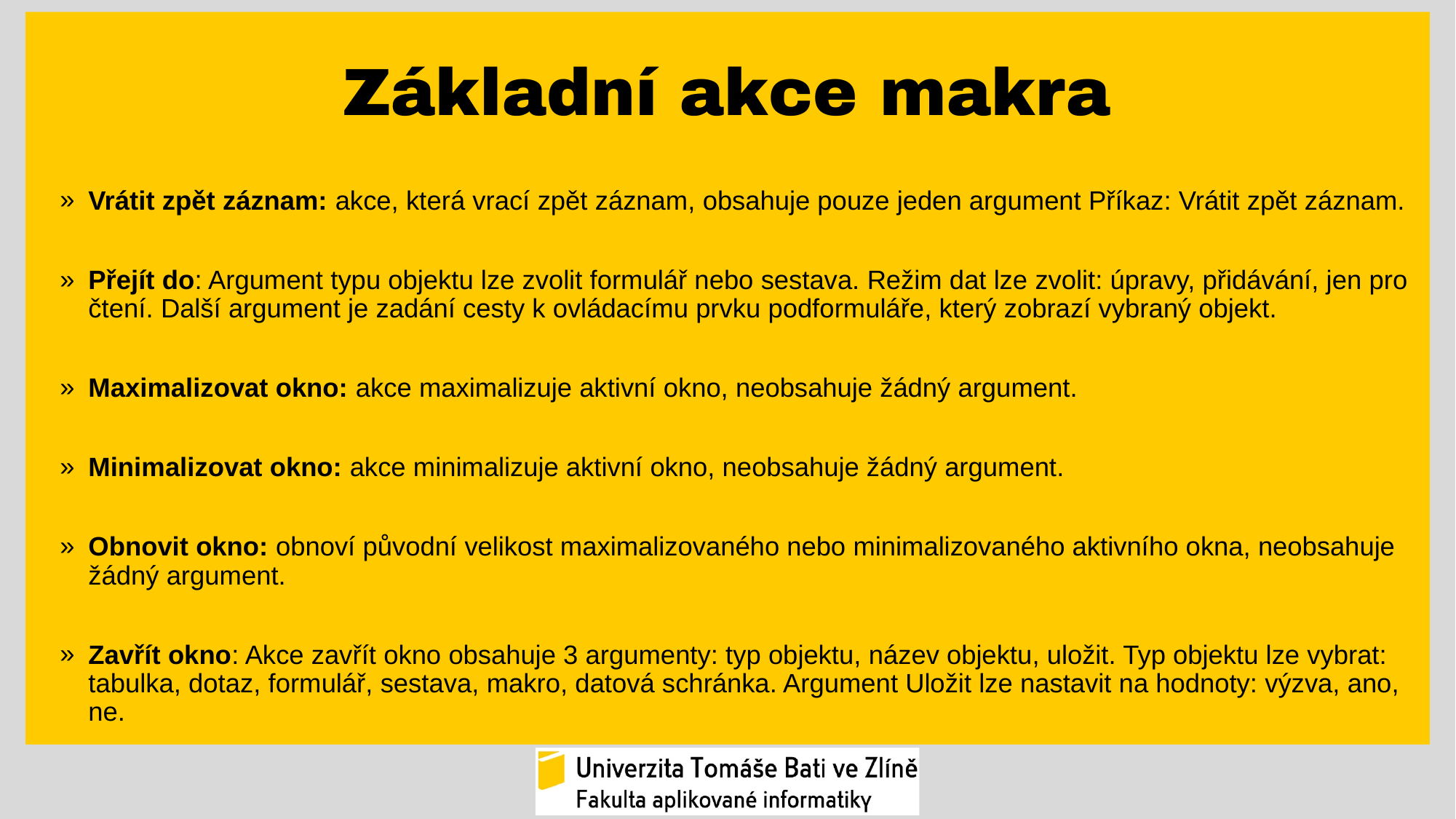

# Základní akce makra
Vrátit zpět záznam: akce, která vrací zpět záznam, obsahuje pouze jeden argument Příkaz: Vrátit zpět záznam.

Přejít do: Argument typu objektu lze zvolit formulář nebo sestava. Režim dat lze zvolit: úpravy, přidávání, jen pro čtení. Další argument je zadání cesty k ovládacímu prvku podformuláře, který zobrazí vybraný objekt.

Maximalizovat okno: akce maximalizuje aktivní okno, neobsahuje žádný argument.

Minimalizovat okno: akce minimalizuje aktivní okno, neobsahuje žádný argument.

Obnovit okno: obnoví původní velikost maximalizovaného nebo minimalizovaného aktivního okna, neobsahuje žádný argument.

Zavřít okno: Akce zavřít okno obsahuje 3 argumenty: typ objektu, název objektu, uložit. Typ objektu lze vybrat: tabulka, dotaz, formulář, sestava, makro, datová schránka. Argument Uložit lze nastavit na hodnoty: výzva, ano, ne.